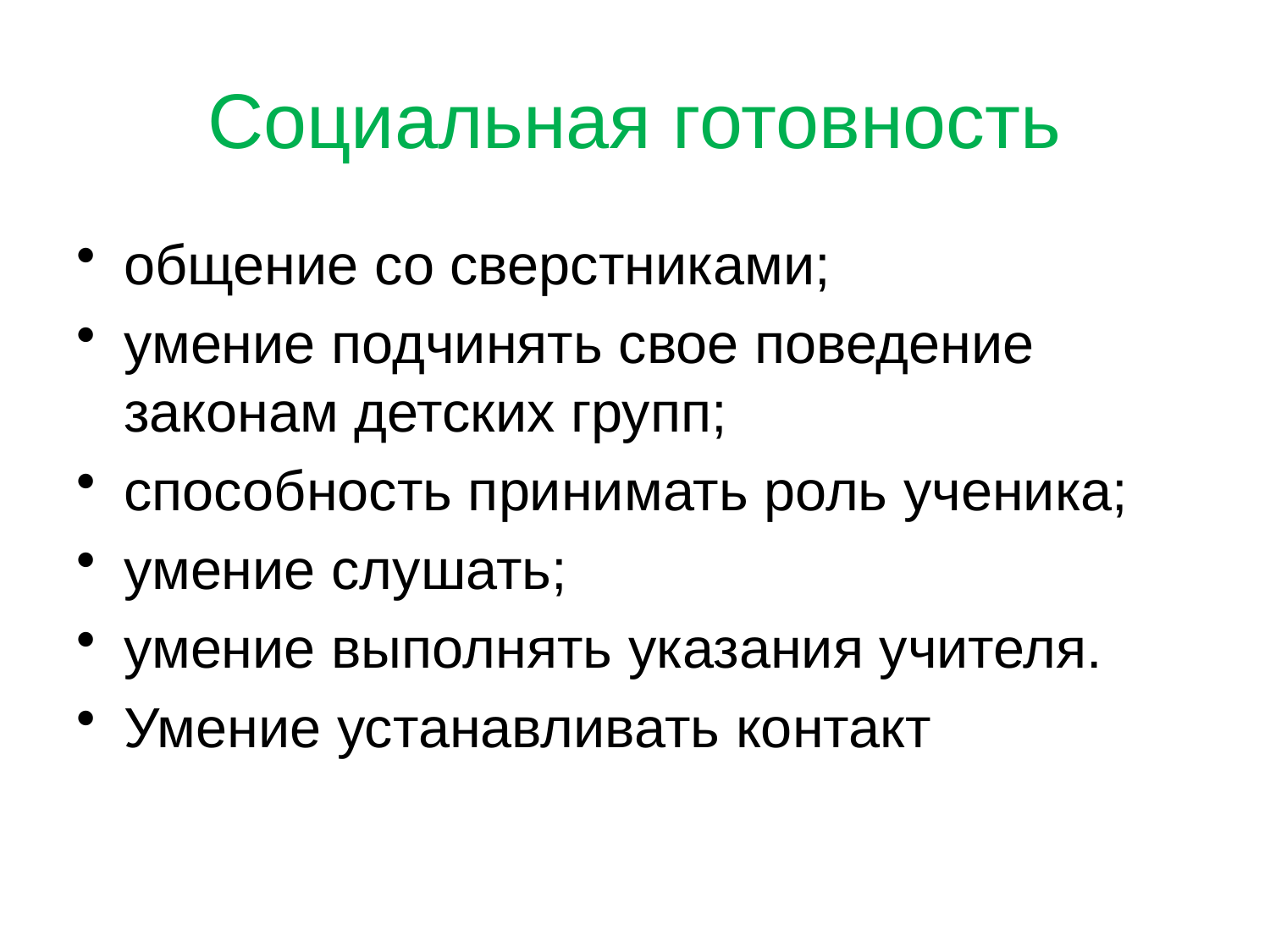

# Социальная готовность
общение со сверстниками;
умение подчинять свое поведение законам детских групп;
способность принимать роль ученика;
умение слушать;
умение выполнять указания учителя.
Умение устанавливать контакт